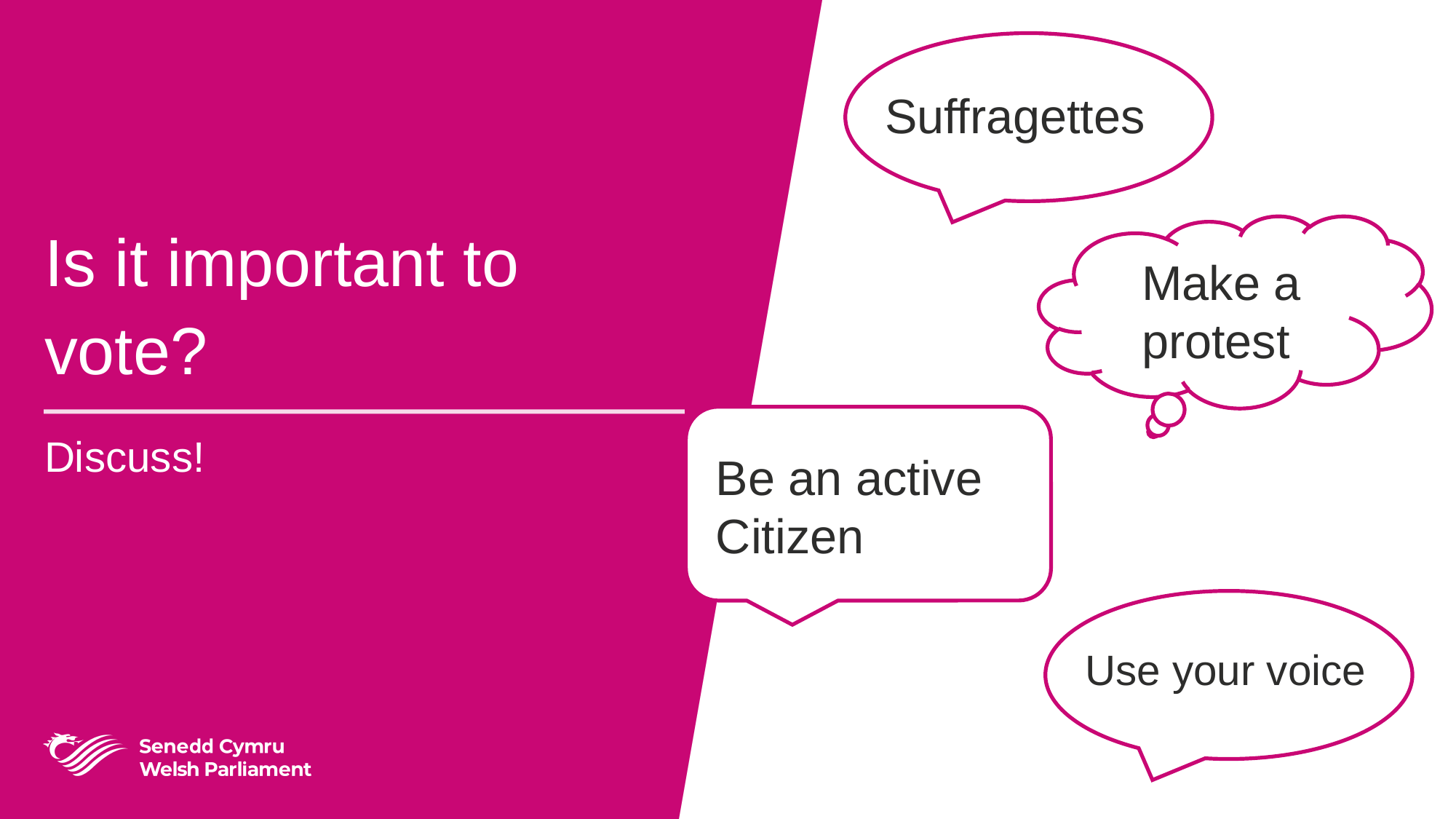

# Is it important to vote?
Suffragettes

Make a protest

Discuss!
Be an active Citizen

Use your voice